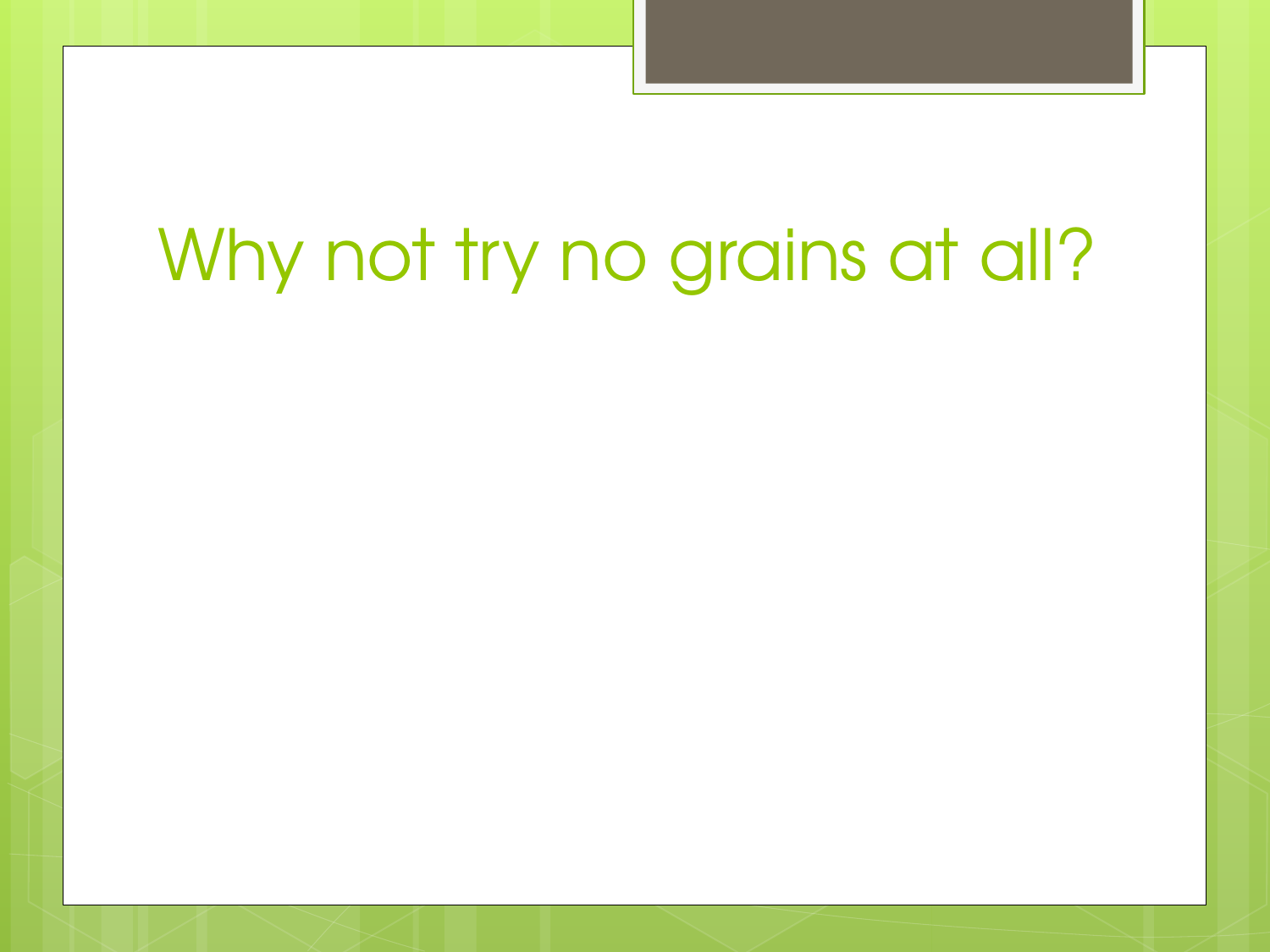

# Why not try no grains at all?